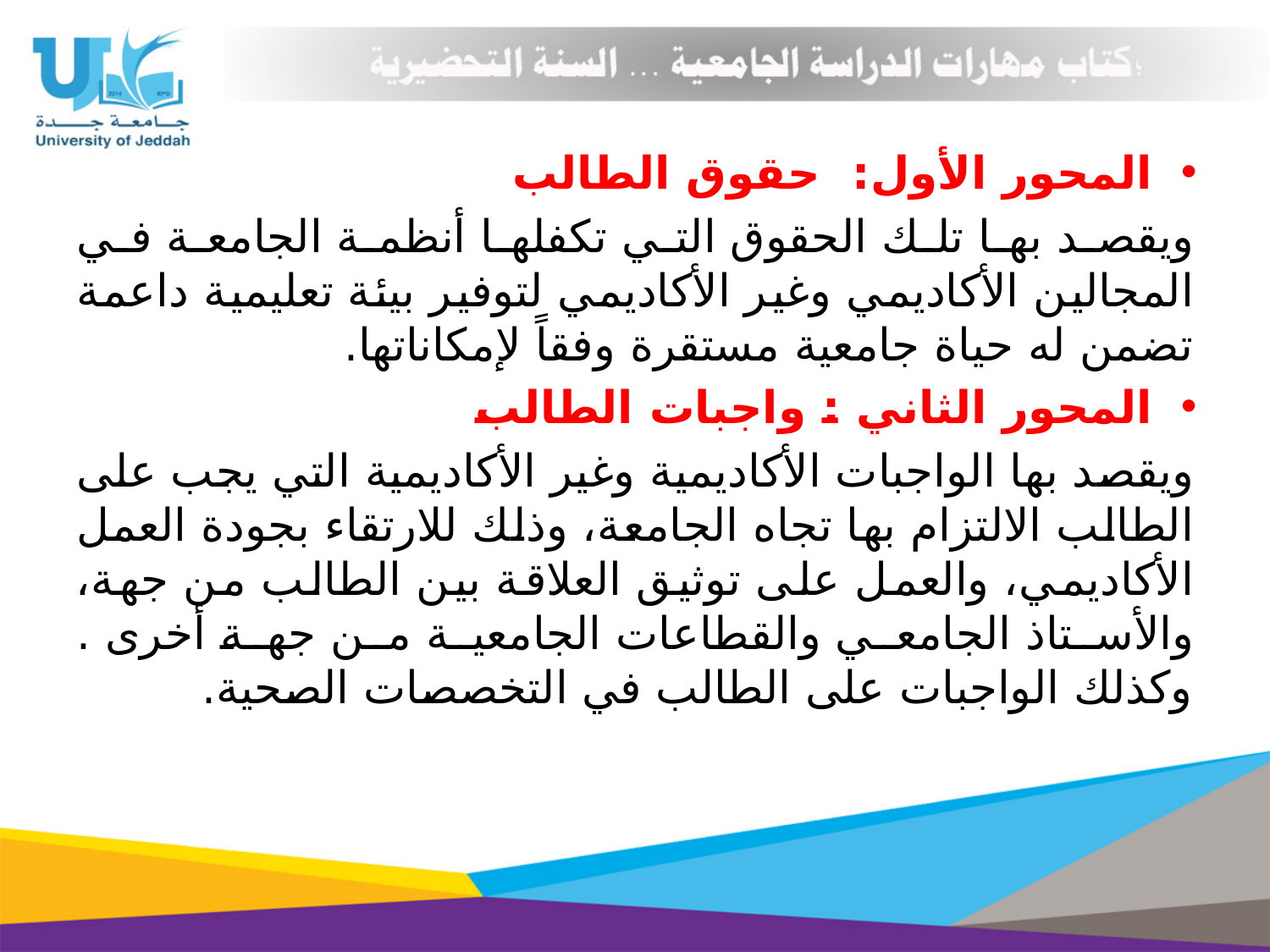

المحور الأول:  حقوق الطالب
ويقصد بها تلك الحقوق التي تكفلها أنظمة الجامعة في المجالين الأكاديمي وغير الأكاديمي لتوفير بيئة تعليمية داعمة تضمن له حياة جامعية مستقرة وفقاً لإمكاناتها.
المحور الثاني : واجبات الطالب
ويقصد بها الواجبات الأكاديمية وغير الأكاديمية التي يجب على الطالب الالتزام بها تجاه الجامعة، وذلك للارتقاء بجودة العمل الأكاديمي، والعمل على توثيق العلاقة بين الطالب من جهة، والأستاذ الجامعي والقطاعات الجامعية من جهة أخرى . وكذلك الواجبات على الطالب في التخصصات الصحية.